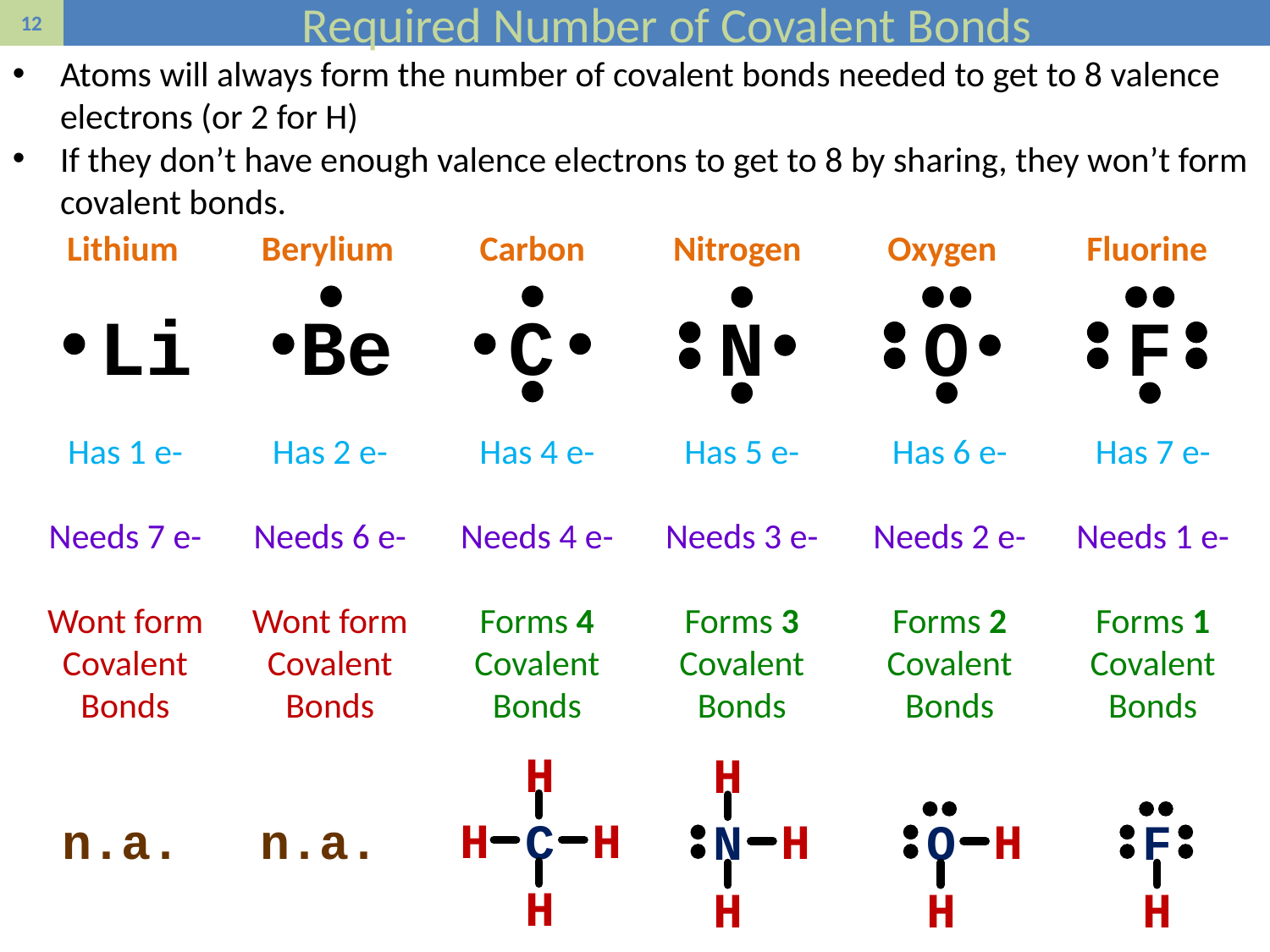

# Required Number of Covalent Bonds
Atoms will always form the number of covalent bonds needed to get to 8 valence electrons (or 2 for H)
If they don’t have enough valence electrons to get to 8 by sharing, they won’t form covalent bonds.
Lithium
Li

Berylium

Be

Carbon

C

Nitrogen

N

Oxygen

O

Fluorine

F

Has 1 e-
Needs 7 e-

Wont form Covalent Bonds
Has 2 e-
Needs 6 e-

Wont form Covalent Bonds
Has 4 e-
Needs 4 e-

Forms 4 Covalent Bonds
Has 5 e-
Needs 3 e-

Forms 3 Covalent Bonds
Has 6 e-
Needs 2 e-

Forms 2 Covalent Bonds
Has 7 e-
Needs 1 e-

Forms 1 Covalent Bonds
H
H
H
C
H
H
H
N

H

H
O

H

F

H
n.a.
n.a.